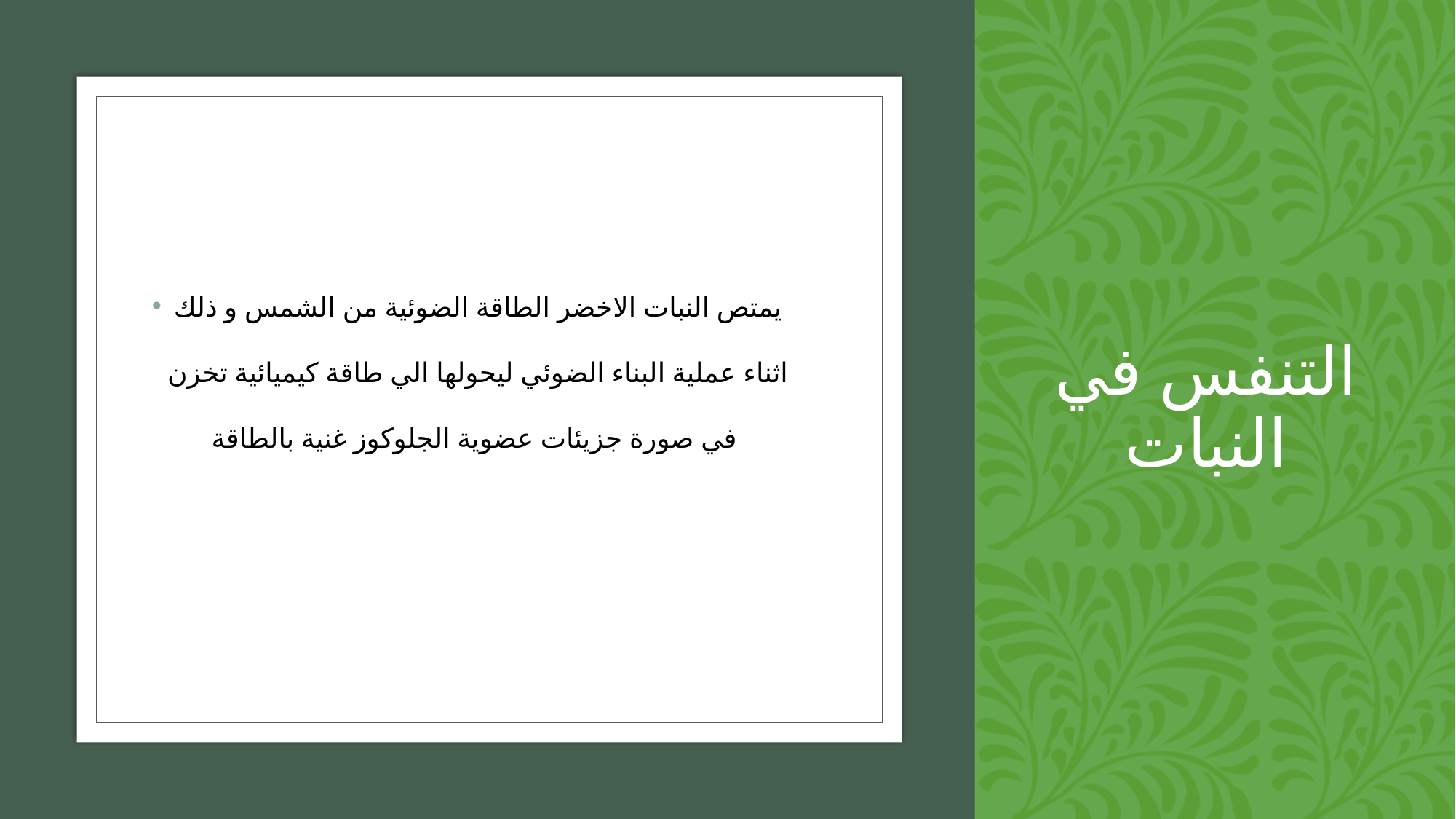

# التنفس في النبات

يمتص النبات الاخضر الطاقة الضوئية من الشمس و ذلك اثناء عملية البناء الضوئي ليحولها الي طاقة كيميائية تخزن في صورة جزيئات عضوية الجلوكوز غنية بالطاقة